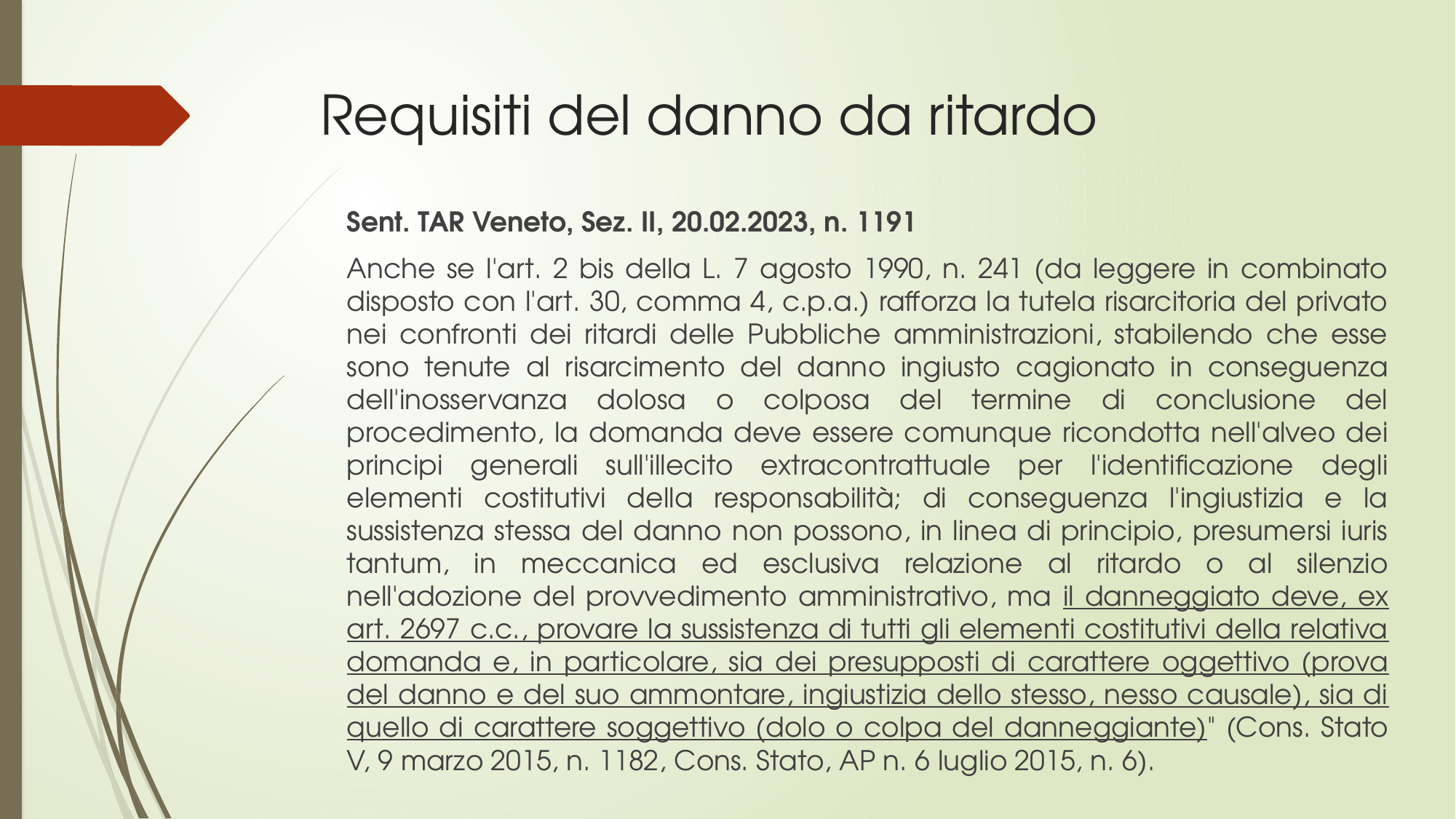

# Requisiti del danno da ritardo
Sent. TAR Veneto, Sez. II, 20.02.2023, n. 1191
Anche se l'art. 2 bis della L. 7 agosto 1990, n. 241 (da leggere in combinato disposto con l'art. 30, comma 4, c.p.a.) rafforza la tutela risarcitoria del privato nei confronti dei ritardi delle Pubbliche amministrazioni, stabilendo che esse sono tenute al risarcimento del danno ingiusto cagionato in conseguenza dell'inosservanza dolosa o colposa del termine di conclusione del procedimento, la domanda deve essere comunque ricondotta nell'alveo dei principi generali sull'illecito extracontrattuale per l'identificazione degli elementi costitutivi della responsabilità; di conseguenza l'ingiustizia e la sussistenza stessa del danno non possono, in linea di principio, presumersi iuris tantum, in meccanica ed esclusiva relazione al ritardo o al silenzio nell'adozione del provvedimento amministrativo, ma il danneggiato deve, ex art. 2697 c.c., provare la sussistenza di tutti gli elementi costitutivi della relativa domanda e, in particolare, sia dei presupposti di carattere oggettivo (prova del danno e del suo ammontare, ingiustizia dello stesso, nesso causale), sia di quello di carattere soggettivo (dolo o colpa del danneggiante)" (Cons. Stato V, 9 marzo 2015, n. 1182, Cons. Stato, AP n. 6 luglio 2015, n. 6).